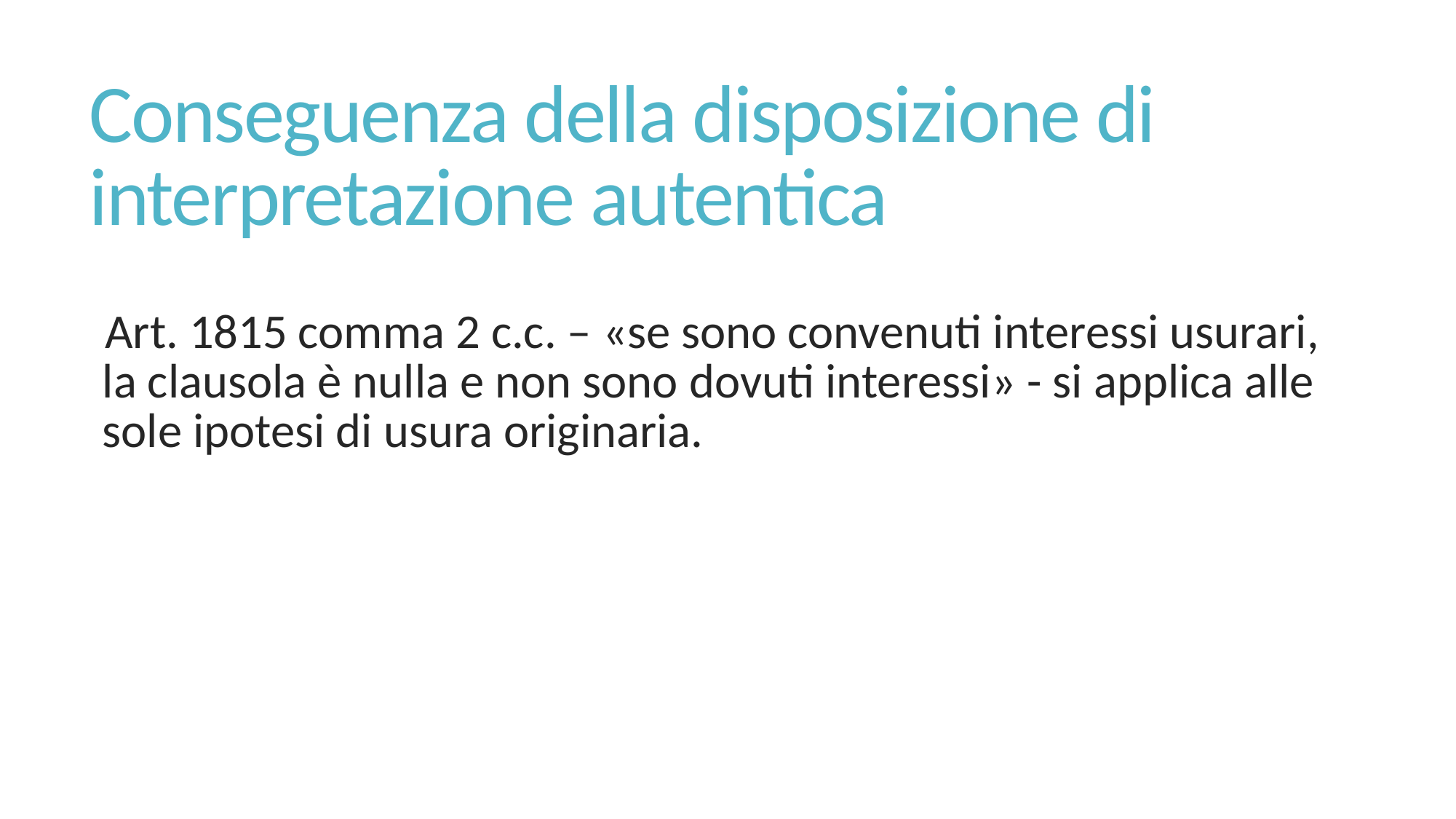

# Conseguenza della disposizione di interpretazione autentica

Art. 1815 comma 2 c.c. – «se sono convenuti interessi usurari, la clausola è nulla e non sono dovuti interessi» - si applica alle sole ipotesi di usura originaria.